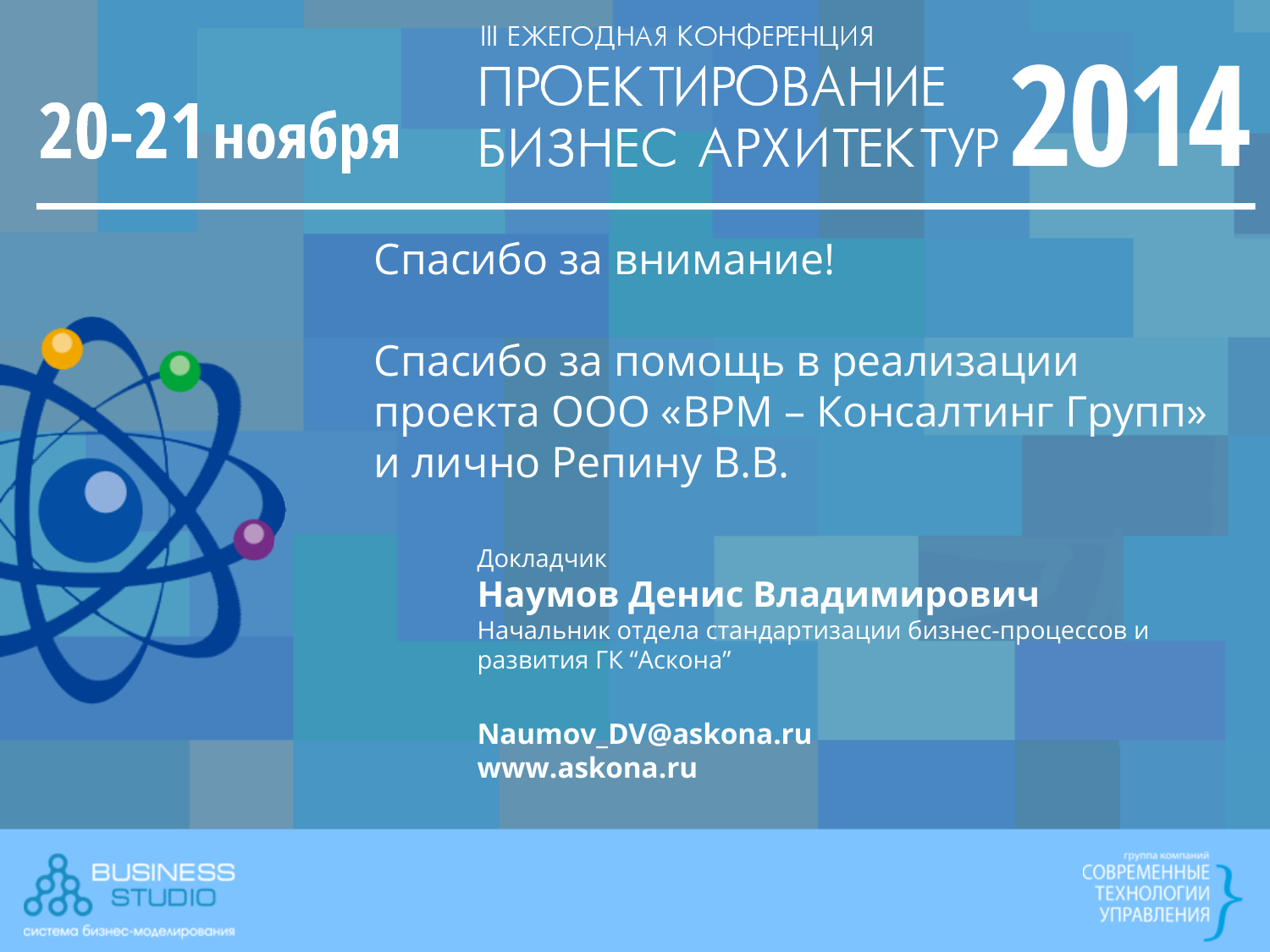

Спасибо за внимание!

Спасибо за помощь в реализации проекта ООО «BPM – Консалтинг Групп»
и лично Репину В.В.

Докладчик
Наумов Денис Владимирович
Начальник отдела стандартизации бизнес-процессов и развития ГК “Аскона”

Naumov_DV@askona.ru
www.askona.ru